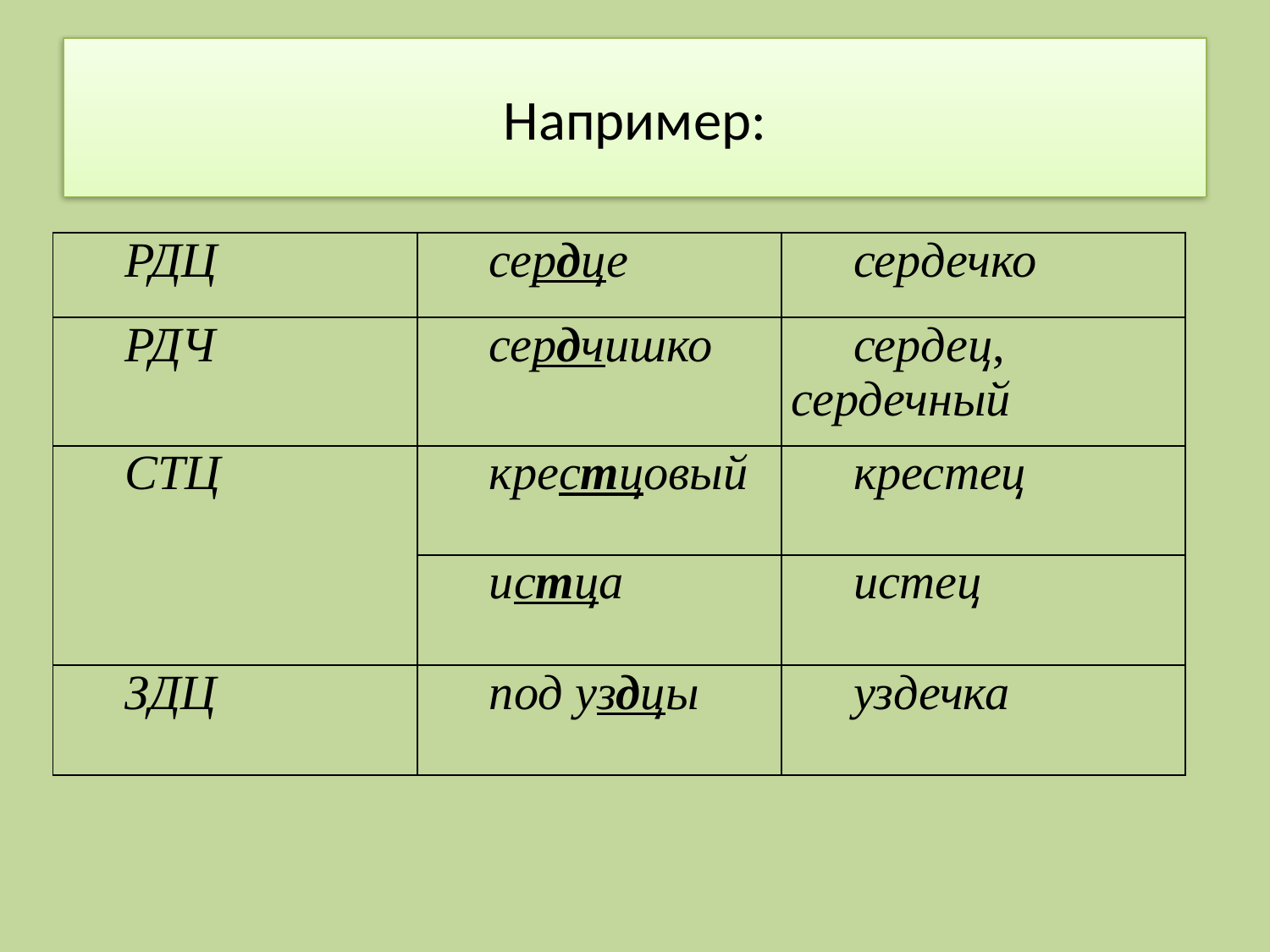

# Например:
| РДЦ | сердце | сердечко |
| --- | --- | --- |
| РДЧ | сердчишко | сердец, сердечный |
| СТЦ | крестцовый | крестец |
|  | истца | истец |
| ЗДЦ | под уздцы | уздечка |